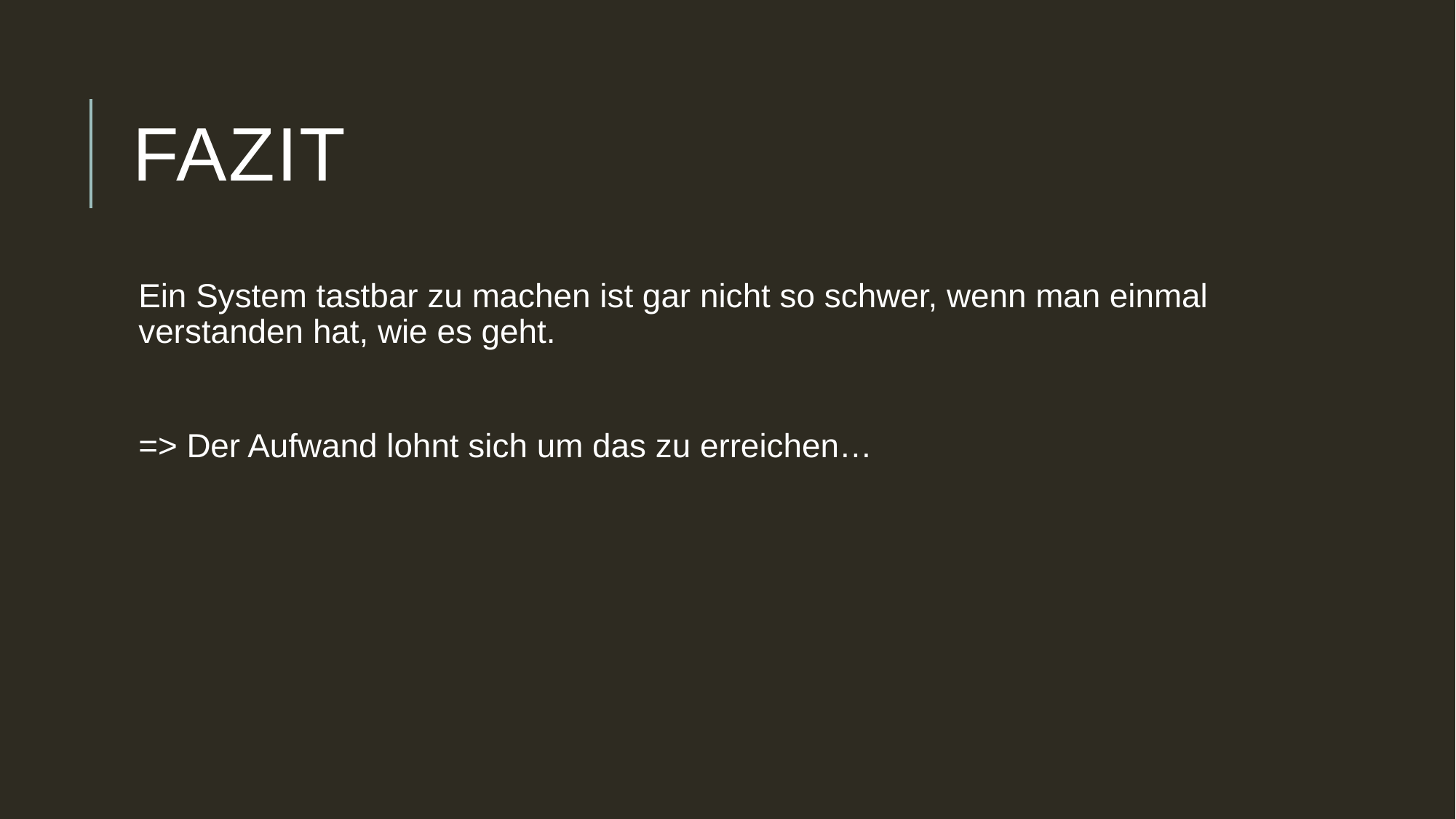

# Fazit
Ein System tastbar zu machen ist gar nicht so schwer, wenn man einmal verstanden hat, wie es geht.

=> Der Aufwand lohnt sich um das zu erreichen…